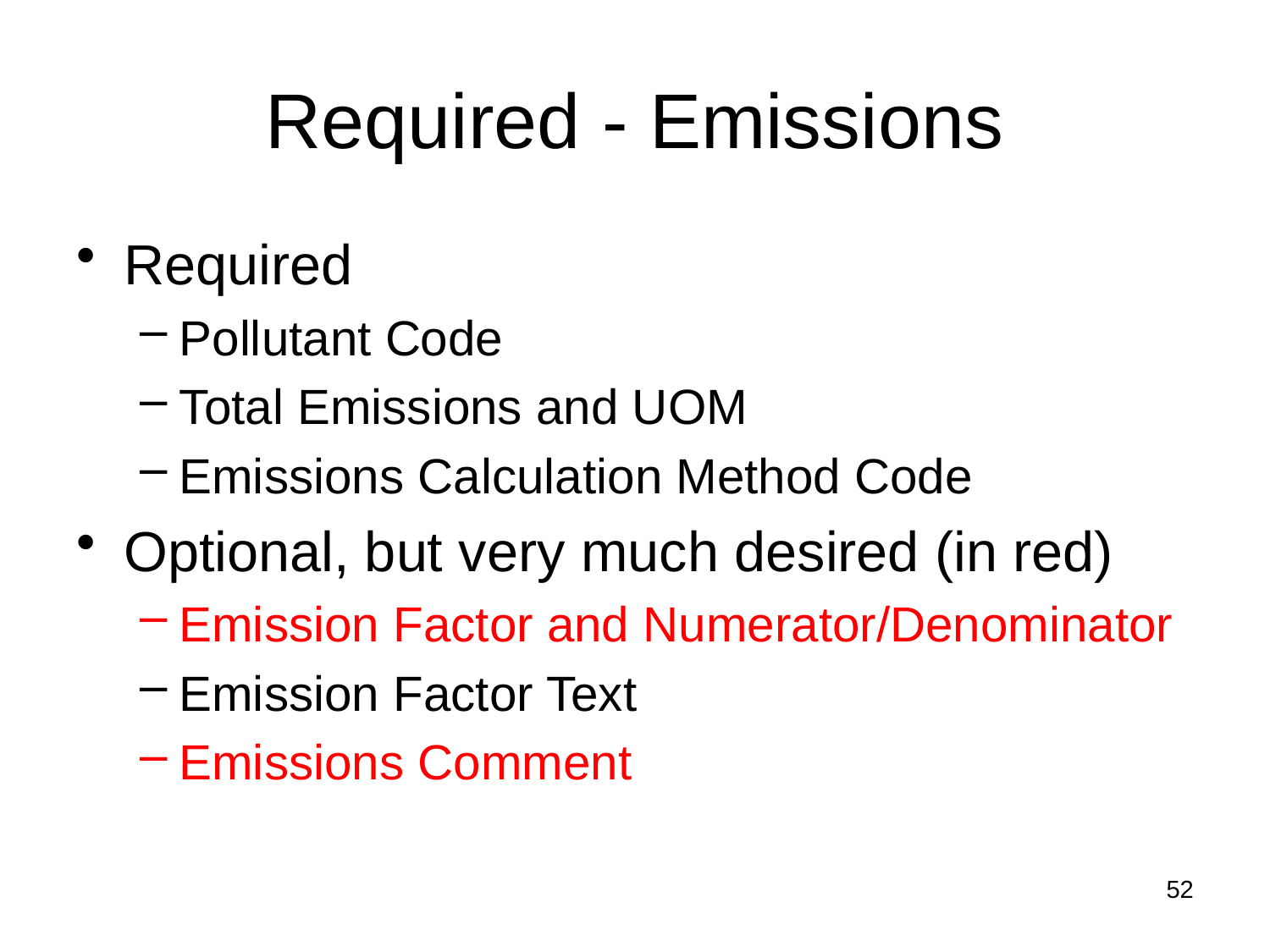

# Required - Emissions
Required
Pollutant Code
Total Emissions and UOM
Emissions Calculation Method Code
Optional, but very much desired (in red)
Emission Factor and Numerator/Denominator
Emission Factor Text
Emissions Comment

52